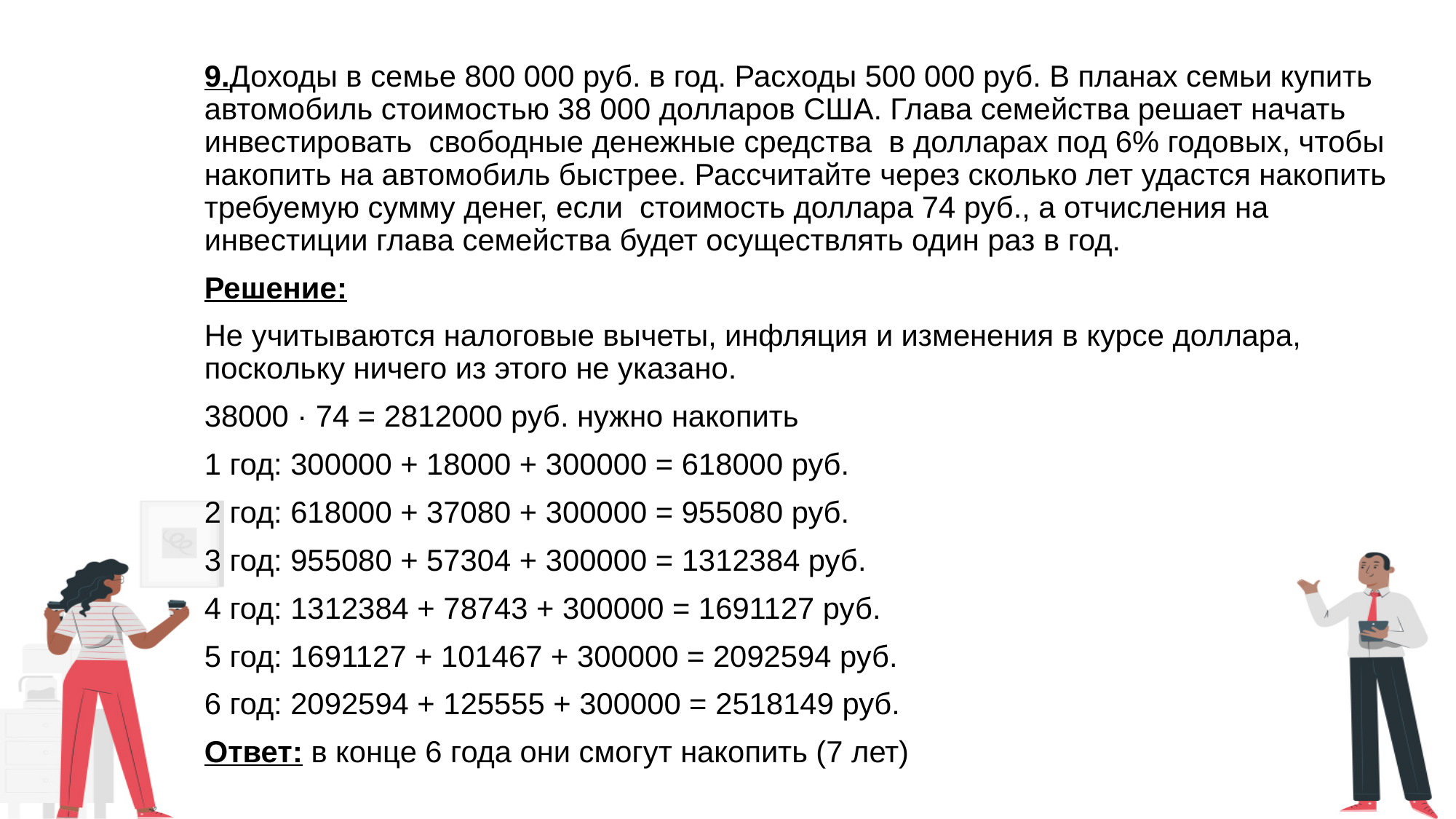

9.Доходы в семье 800 000 руб. в год. Расходы 500 000 руб. В планах семьи купить автомобиль стоимостью 38 000 долларов США. Глава семейства решает начать инвестировать  свободные денежные средства  в долларах под 6% годовых, чтобы накопить на автомобиль быстрее. Рассчитайте через сколько лет удастся накопить требуемую сумму денег, если  стоимость доллара 74 руб., а отчисления на инвестиции глава семейства будет осуществлять один раз в год.
Решение:
Не учитываются налоговые вычеты, инфляция и изменения в курсе доллара, поскольку ничего из этого не указано.
38000 · 74 = 2812000 руб. нужно накопить
1 год: 300000 + 18000 + 300000 = 618000 руб.
2 год: 618000 + 37080 + 300000 = 955080 руб.
3 год: 955080 + 57304 + 300000 = 1312384 руб.
4 год: 1312384 + 78743 + 300000 = 1691127 руб.
5 год: 1691127 + 101467 + 300000 = 2092594 руб.
6 год: 2092594 + 125555 + 300000 = 2518149 руб.
Ответ: в конце 6 года они смогут накопить (7 лет)